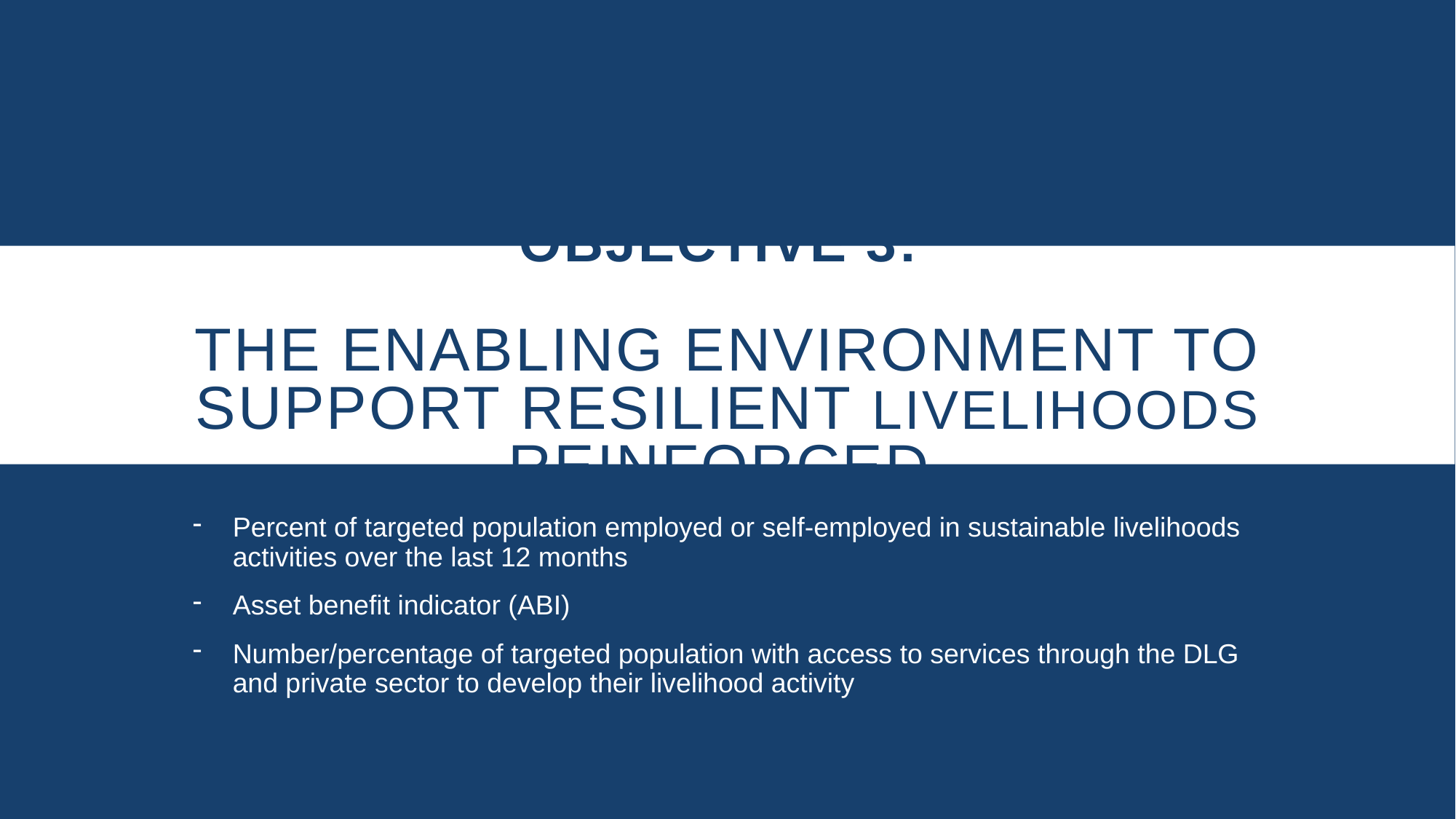

# Objective 3: The enabling environment to support resilient livelihoods reinforced
Percent of targeted population employed or self-employed in sustainable livelihoods activities over the last 12 months
Asset benefit indicator (ABI)
Number/percentage of targeted population with access to services through the DLG and private sector to develop their livelihood activity